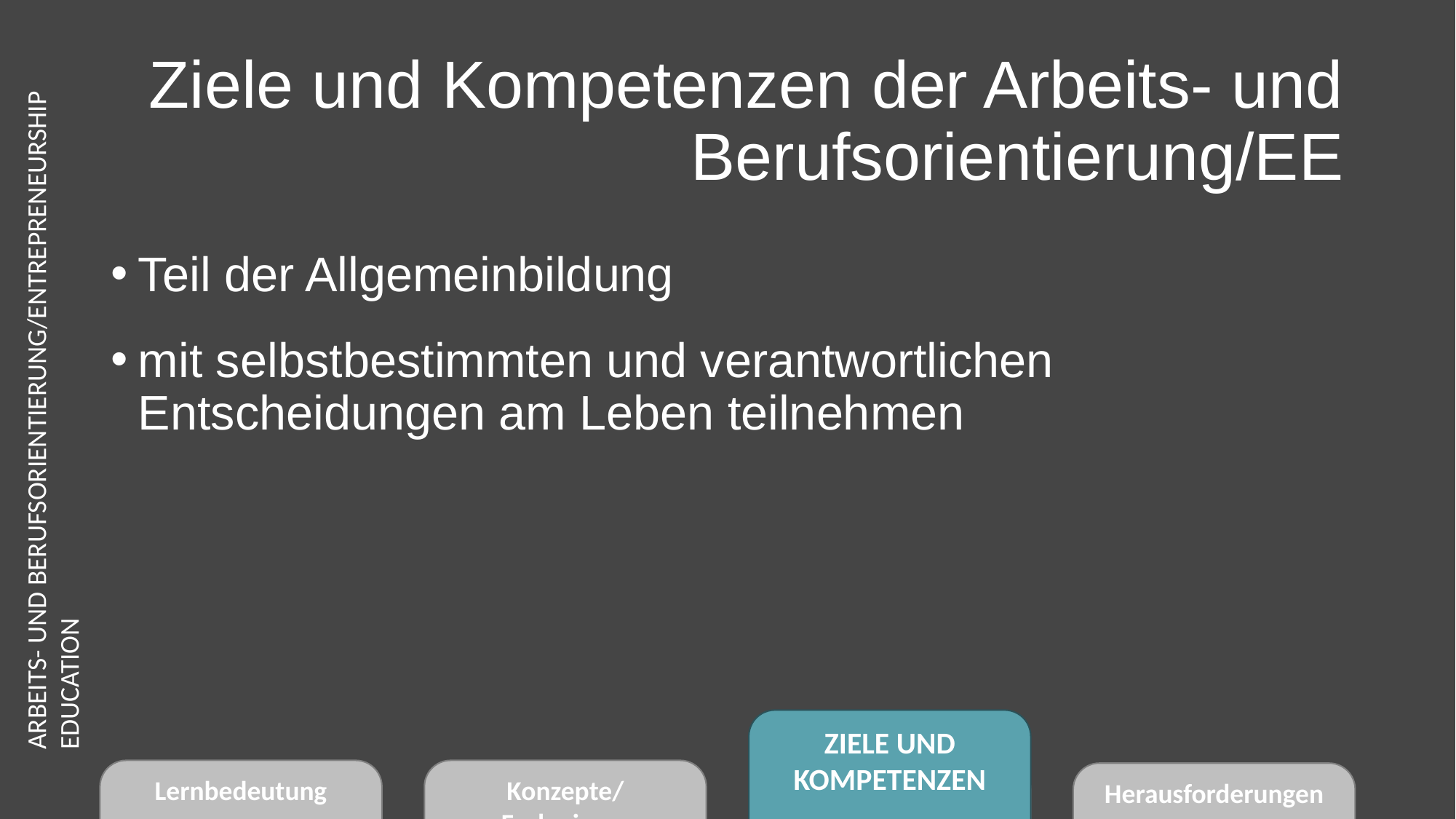

# Ziele und Kompetenzen der Arbeits- und Berufsorientierung/EE
Teil der Allgemeinbildung
mit selbstbestimmten und verantwortlichen Entscheidungen am Leben teilnehmen